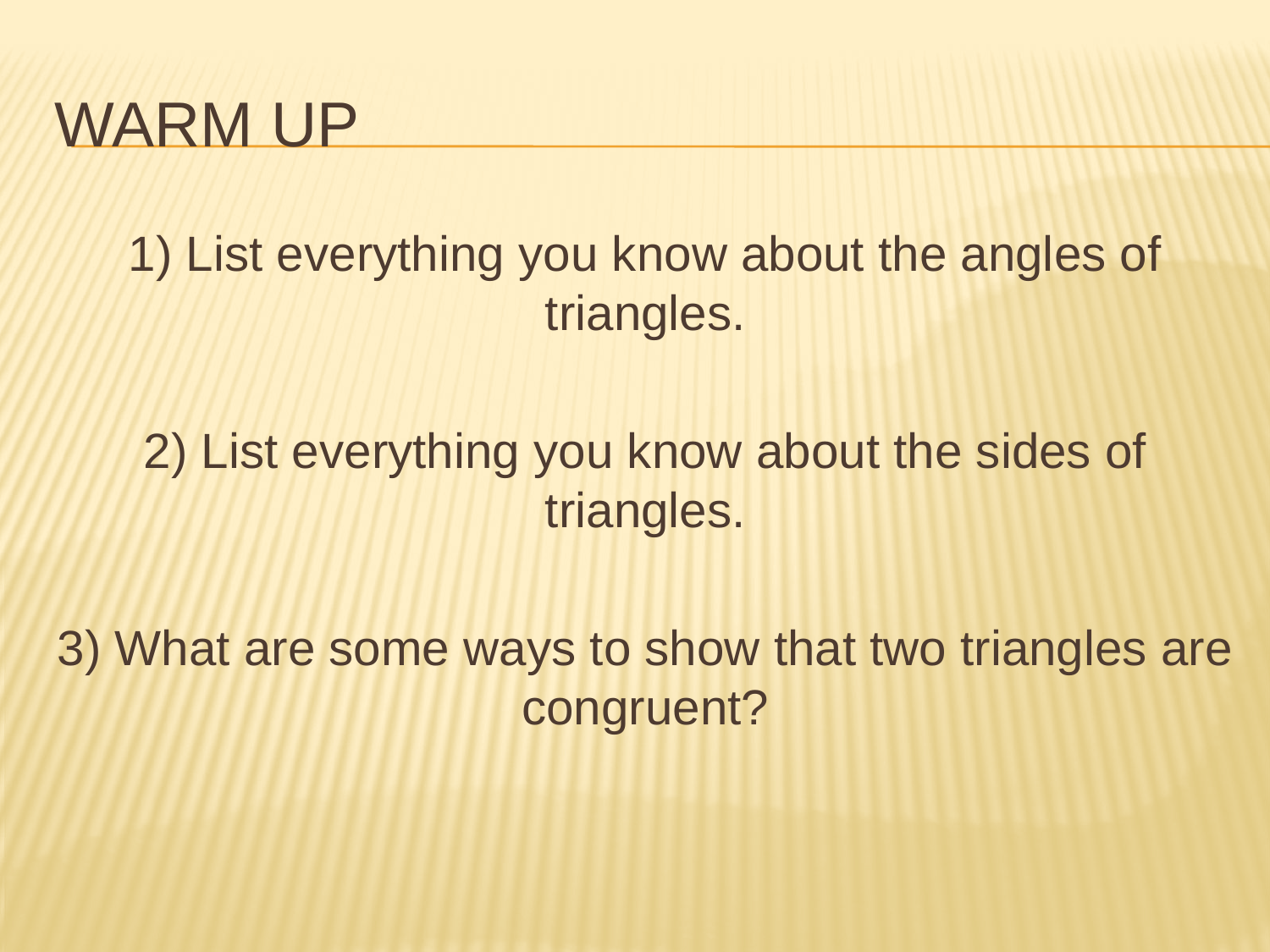

# WARM UP
1) List everything you know about the angles of triangles.

2) List everything you know about the sides of triangles.

3) What are some ways to show that two triangles are congruent?